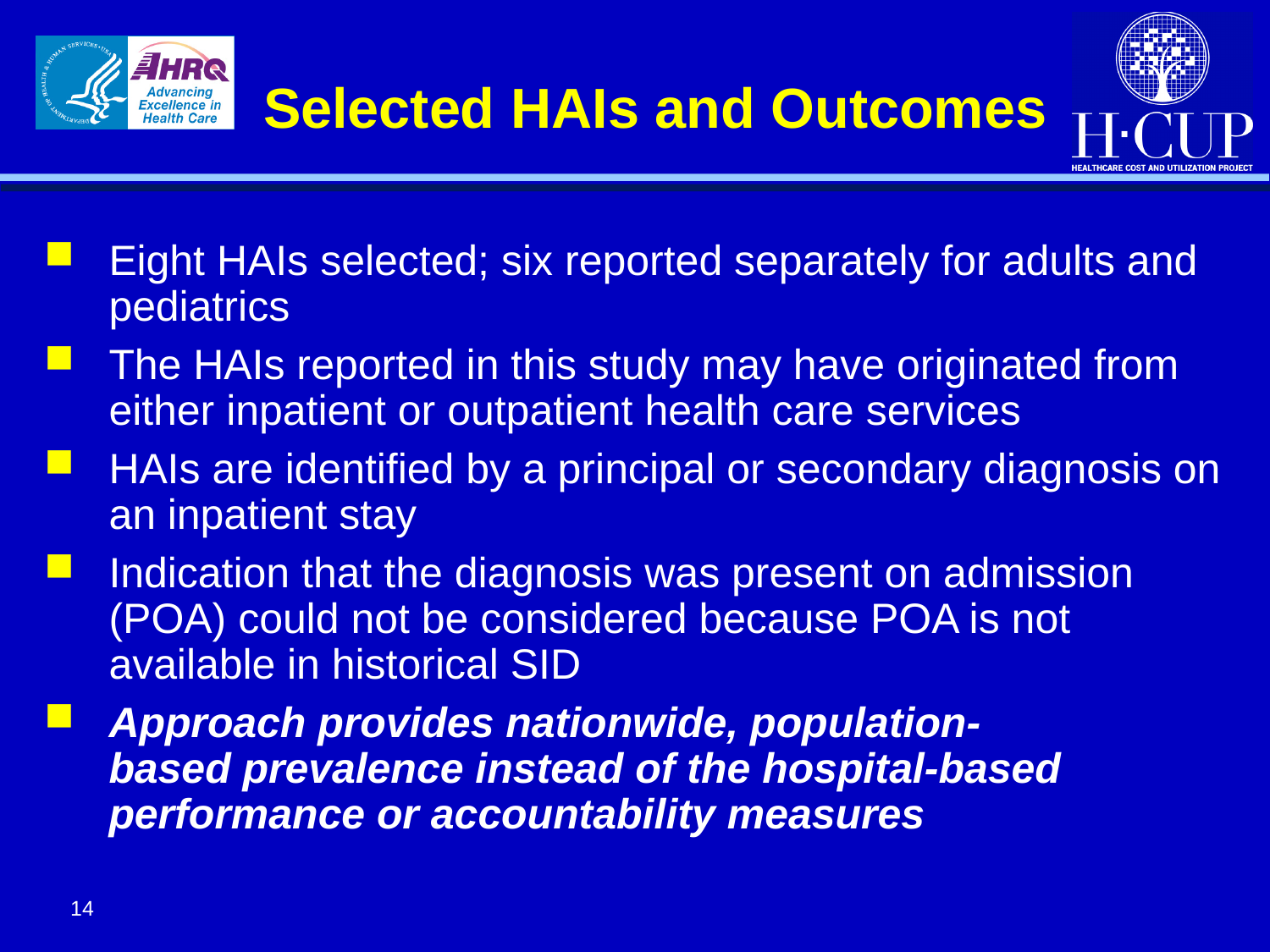

# Selected HAIs and Outcomes
Eight HAIs selected; six reported separately for adults and pediatrics
The HAIs reported in this study may have originated from either inpatient or outpatient health care services
HAIs are identified by a principal or secondary diagnosis on an inpatient stay
Indication that the diagnosis was present on admission (POA) could not be considered because POA is not available in historical SID
Approach provides nationwide, population-based prevalence instead of the hospital-based performance or accountability measures
14